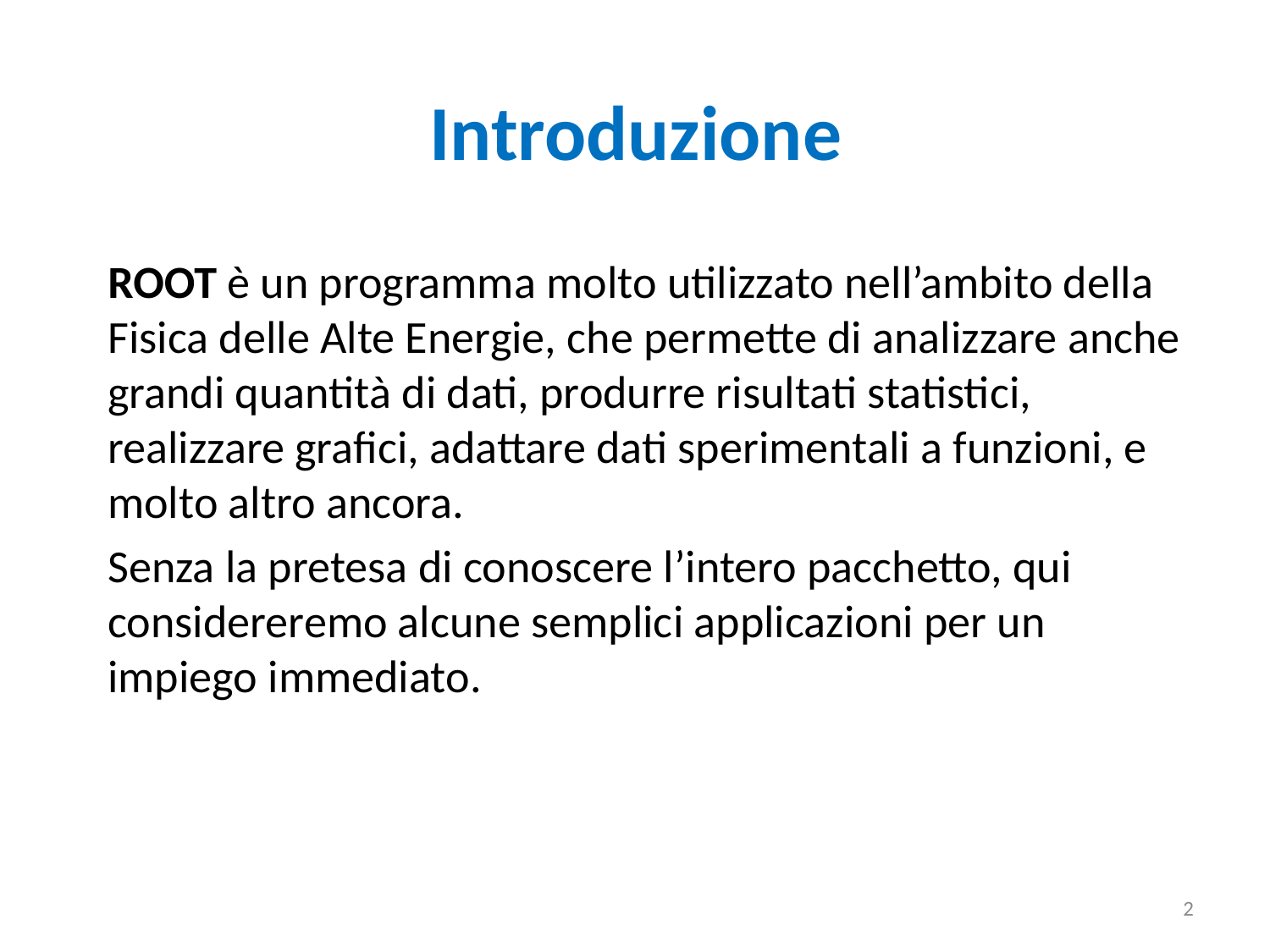

# Introduzione
ROOT è un programma molto utilizzato nell’ambito della Fisica delle Alte Energie, che permette di analizzare anche grandi quantità di dati, produrre risultati statistici, realizzare grafici, adattare dati sperimentali a funzioni, e molto altro ancora.
Senza la pretesa di conoscere l’intero pacchetto, qui considereremo alcune semplici applicazioni per un impiego immediato.

2